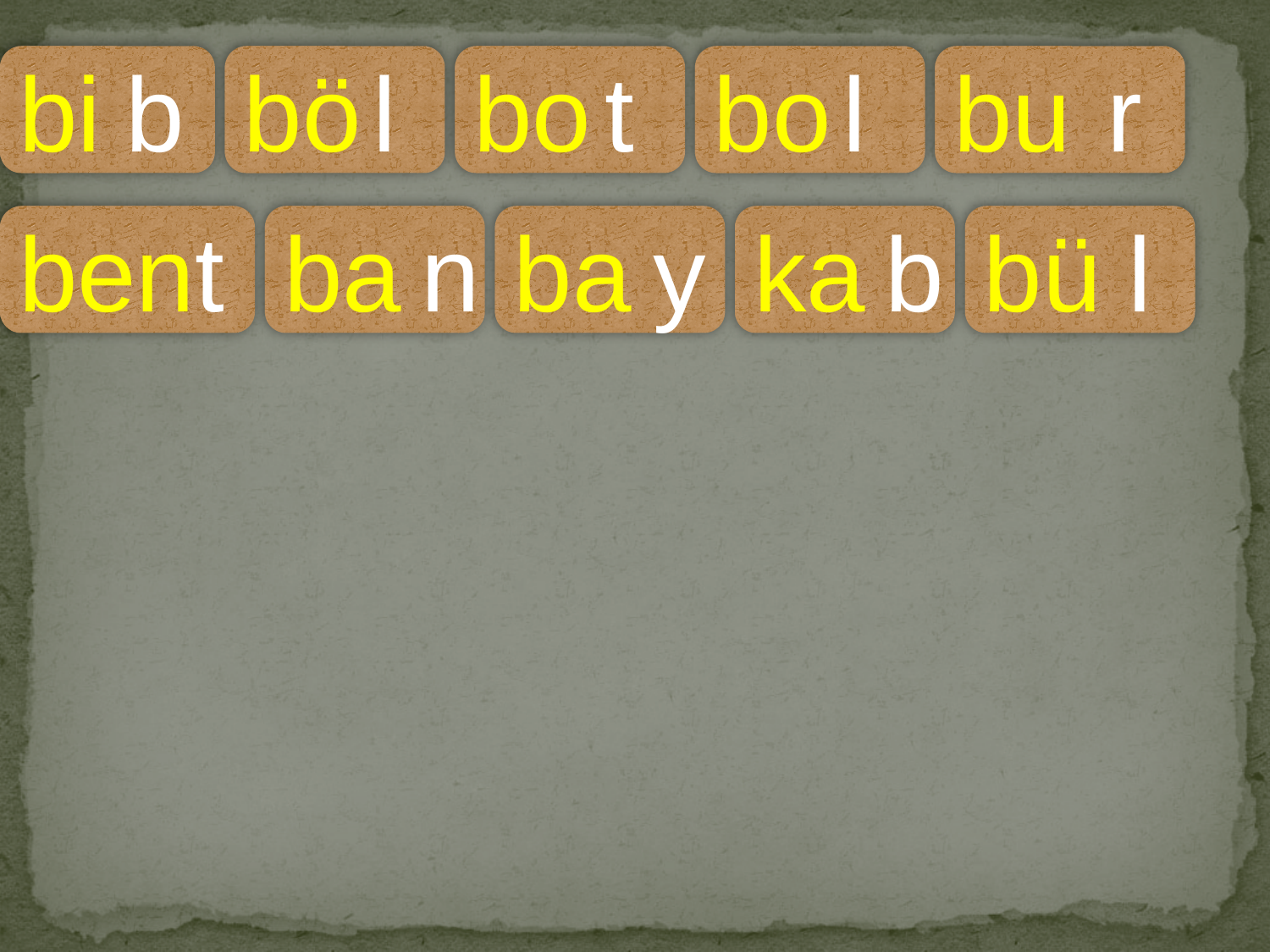

bi
b
bö
l
bo
t
bo
l
bu
r
ben
t
ba
n
ba
y
ka
b
bü
l